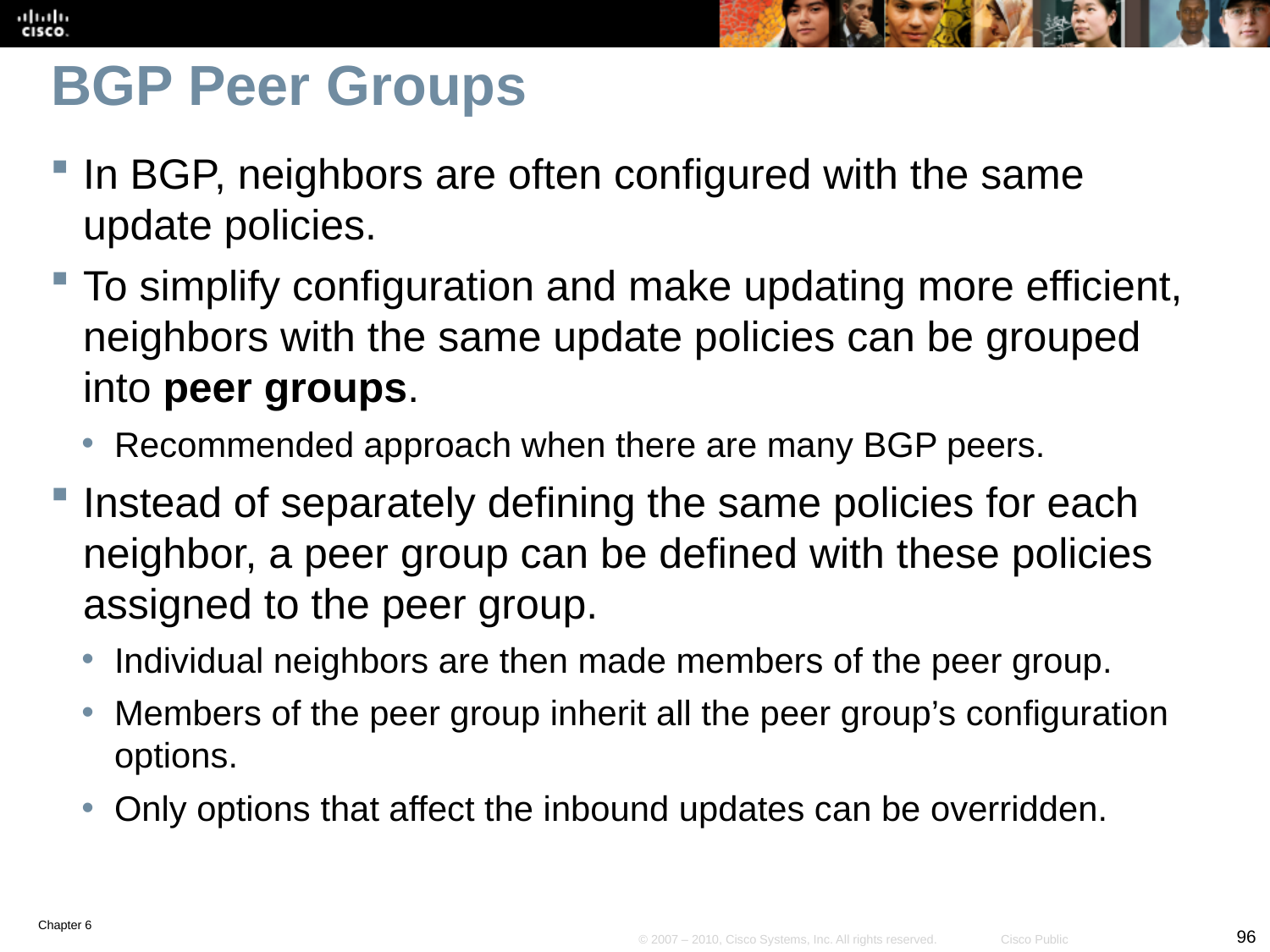

# BGP Peer Groups
In BGP, neighbors are often configured with the same update policies.
To simplify configuration and make updating more efficient, neighbors with the same update policies can be grouped into peer groups.
Recommended approach when there are many BGP peers.
Instead of separately defining the same policies for each neighbor, a peer group can be defined with these policies assigned to the peer group.
Individual neighbors are then made members of the peer group.
Members of the peer group inherit all the peer group’s configuration options.
Only options that affect the inbound updates can be overridden.